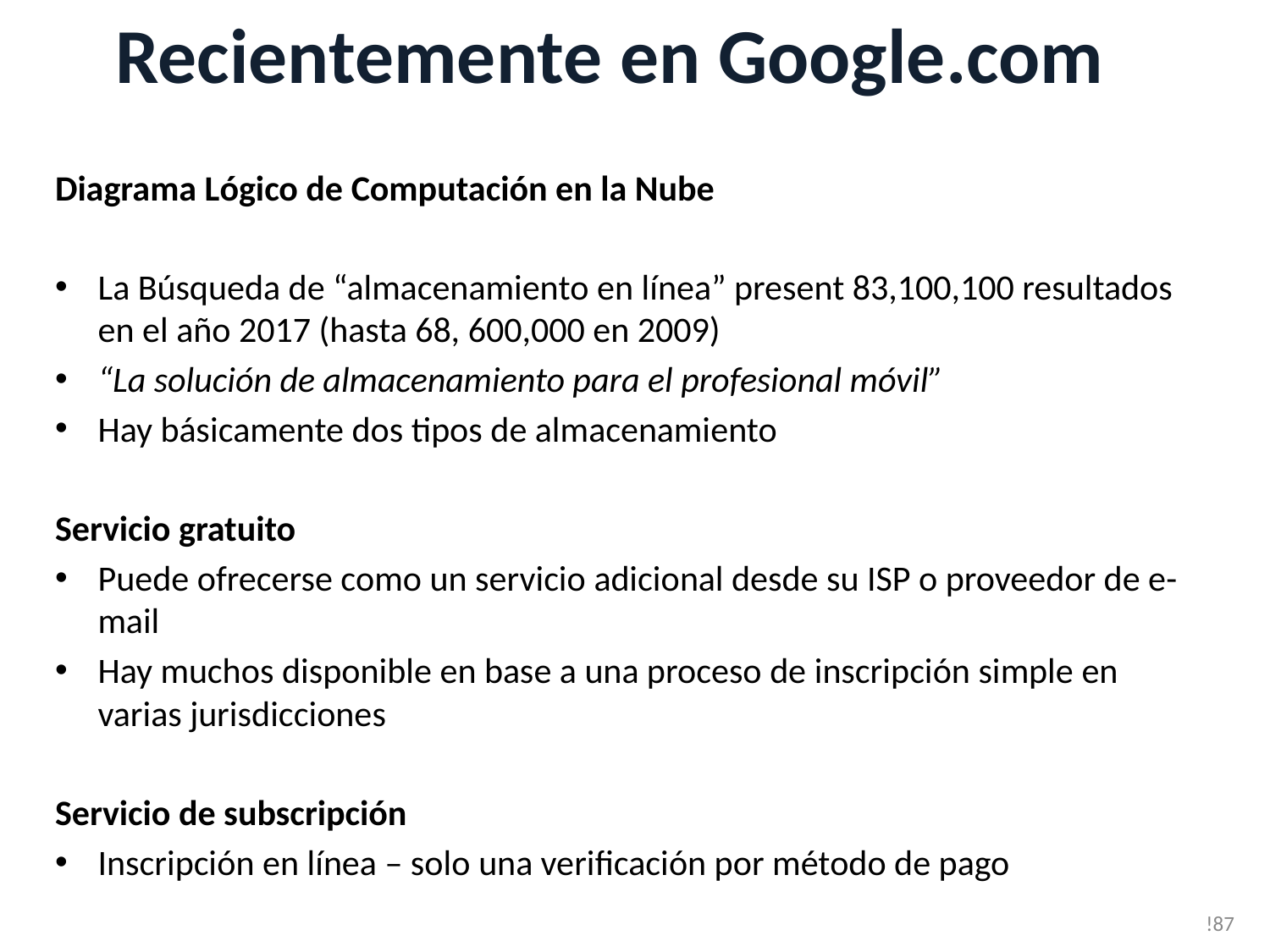

# Recientemente en Google.com
Diagrama Lógico de Computación en la Nube

La Búsqueda de “almacenamiento en línea” present 83,100,100 resultados en el año 2017 (hasta 68, 600,000 en 2009)
“La solución de almacenamiento para el profesional móvil”
Hay básicamente dos tipos de almacenamiento

Servicio gratuito
Puede ofrecerse como un servicio adicional desde su ISP o proveedor de e-mail
Hay muchos disponible en base a una proceso de inscripción simple en varias jurisdicciones

Servicio de subscripción
Inscripción en línea – solo una verificación por método de pago

!87